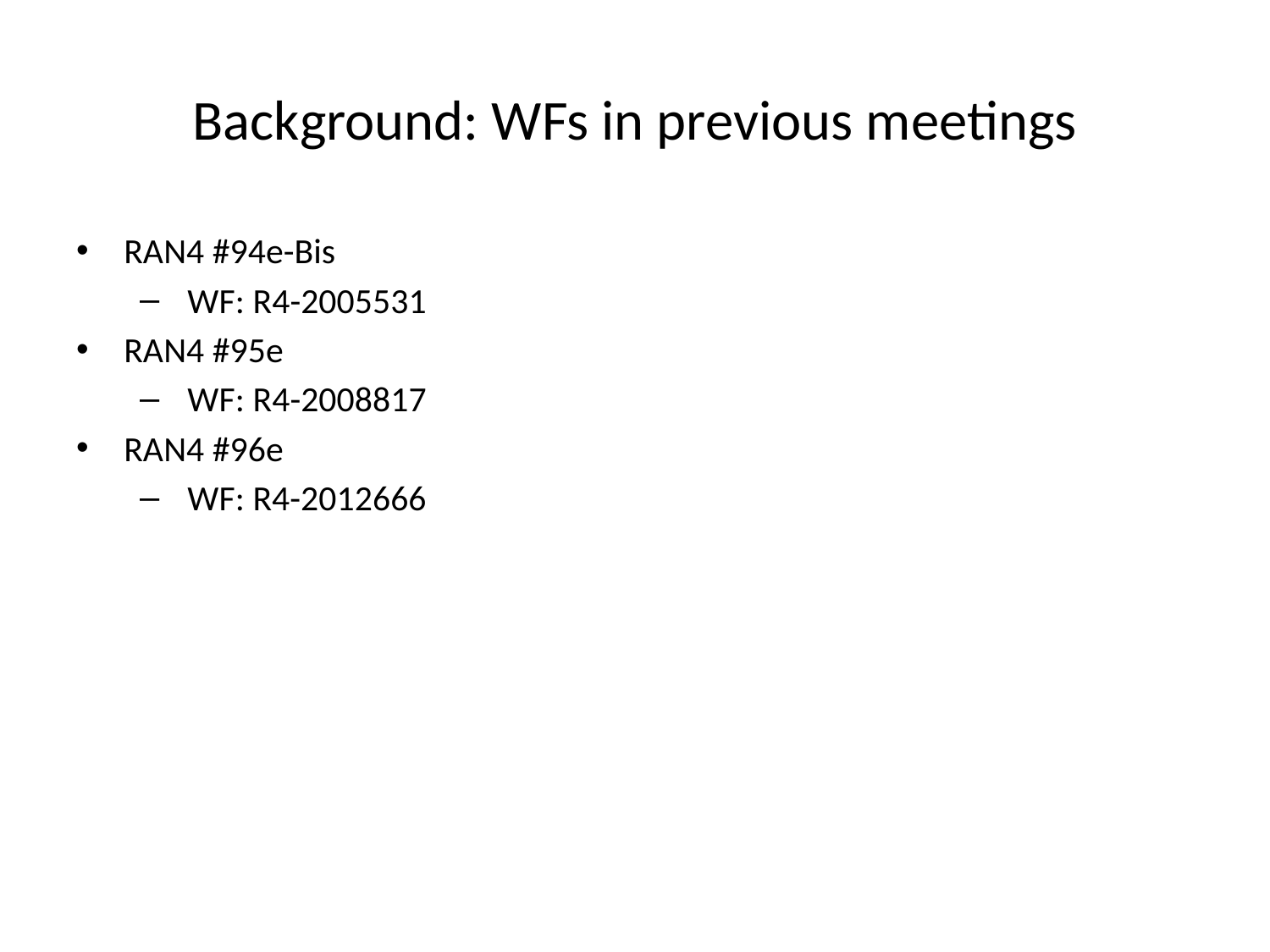

# Background: WFs in previous meetings
RAN4 #94e-Bis
 WF: R4-2005531
RAN4 #95e
 WF: R4-2008817
RAN4 #96e
 WF: R4-2012666